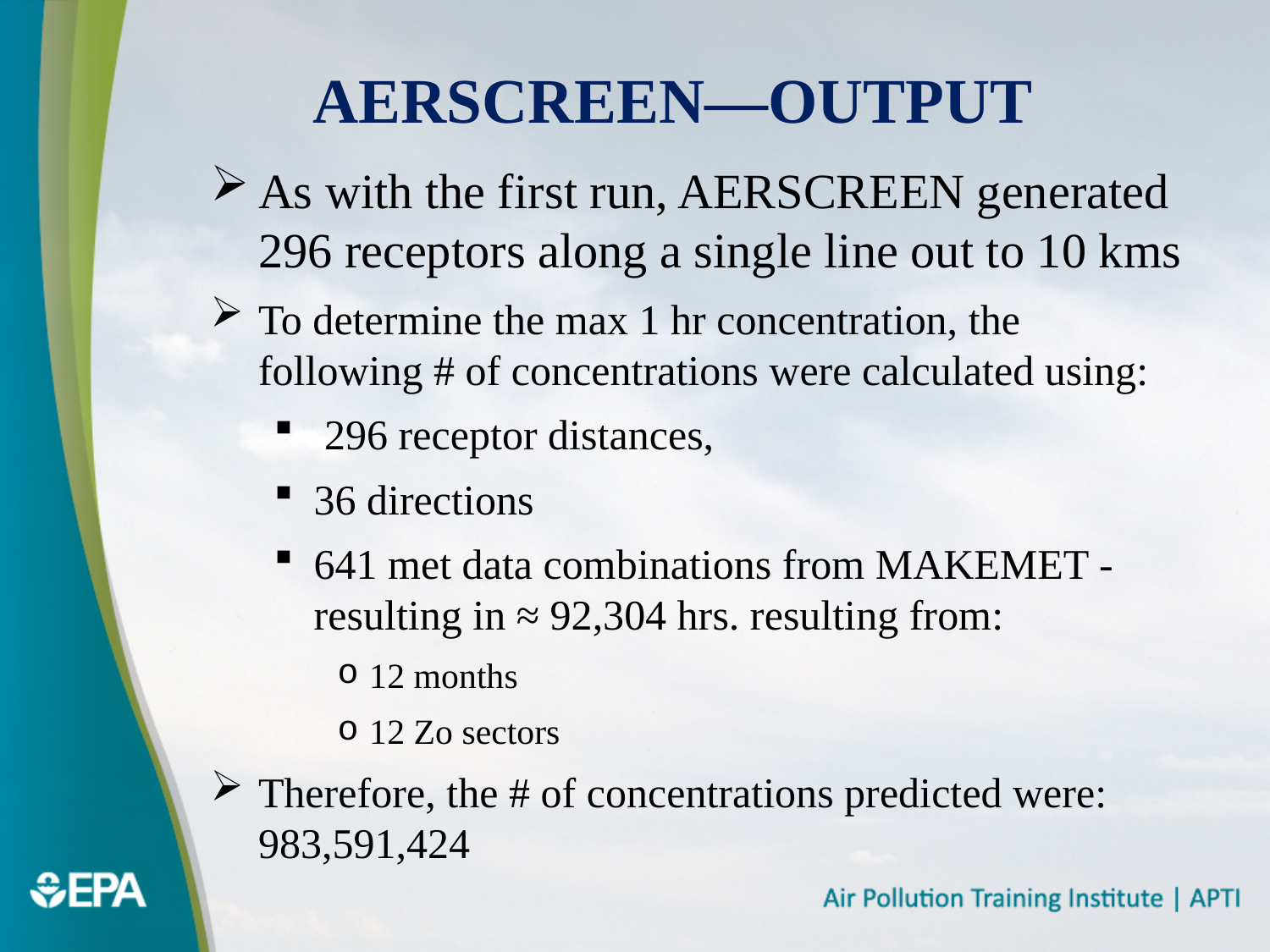

# AERSCREEN—Output
As with the first run, AERSCREEN generated 296 receptors along a single line out to 10 kms
To determine the max 1 hr concentration, the following # of concentrations were calculated using:
 296 receptor distances,
36 directions
641 met data combinations from MAKEMET - resulting in ≈ 92,304 hrs. resulting from:
12 months
12 Zo sectors
Therefore, the # of concentrations predicted were: 983,591,424